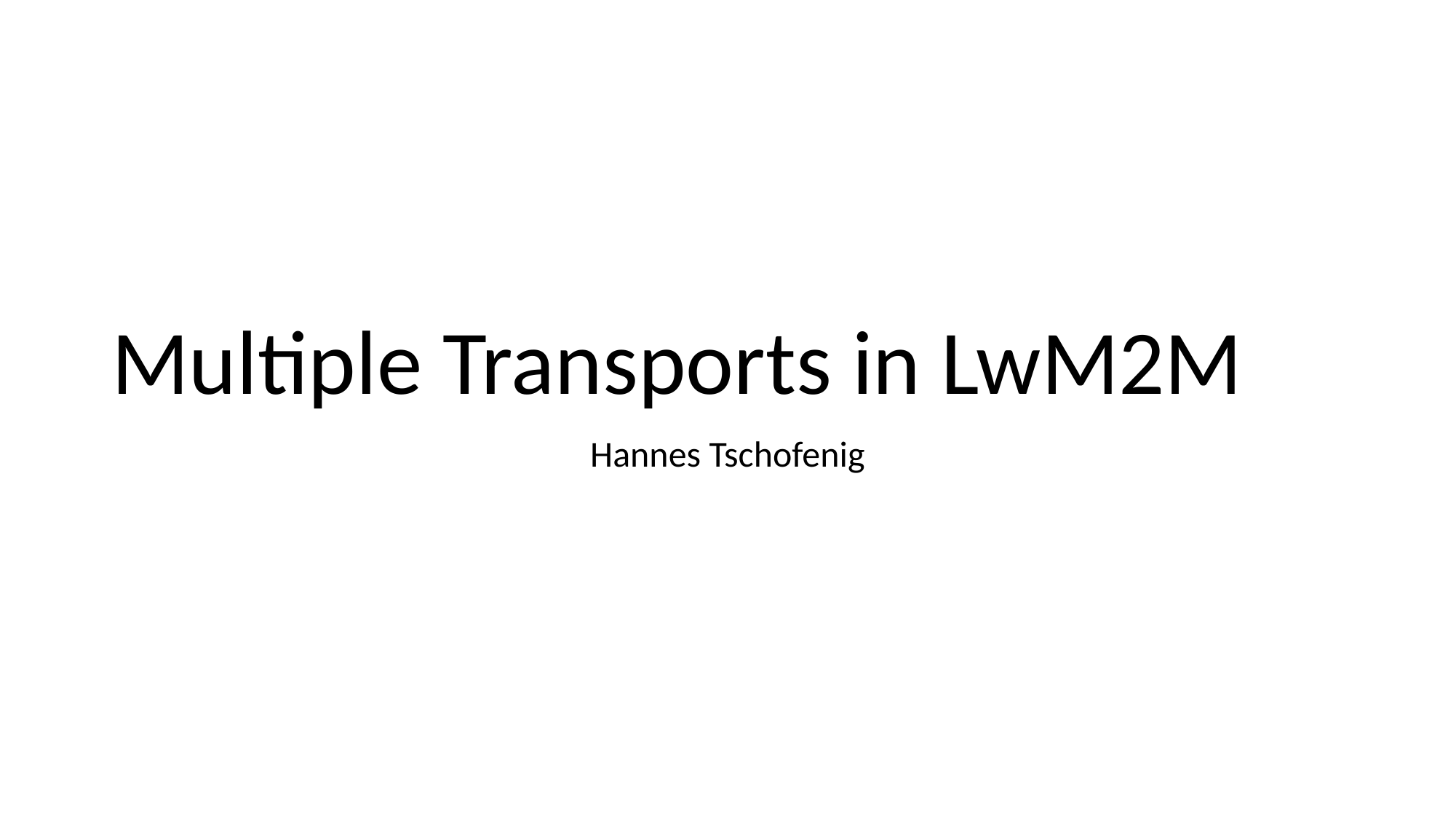

# Multiple Transports in LwM2M
Hannes Tschofenig